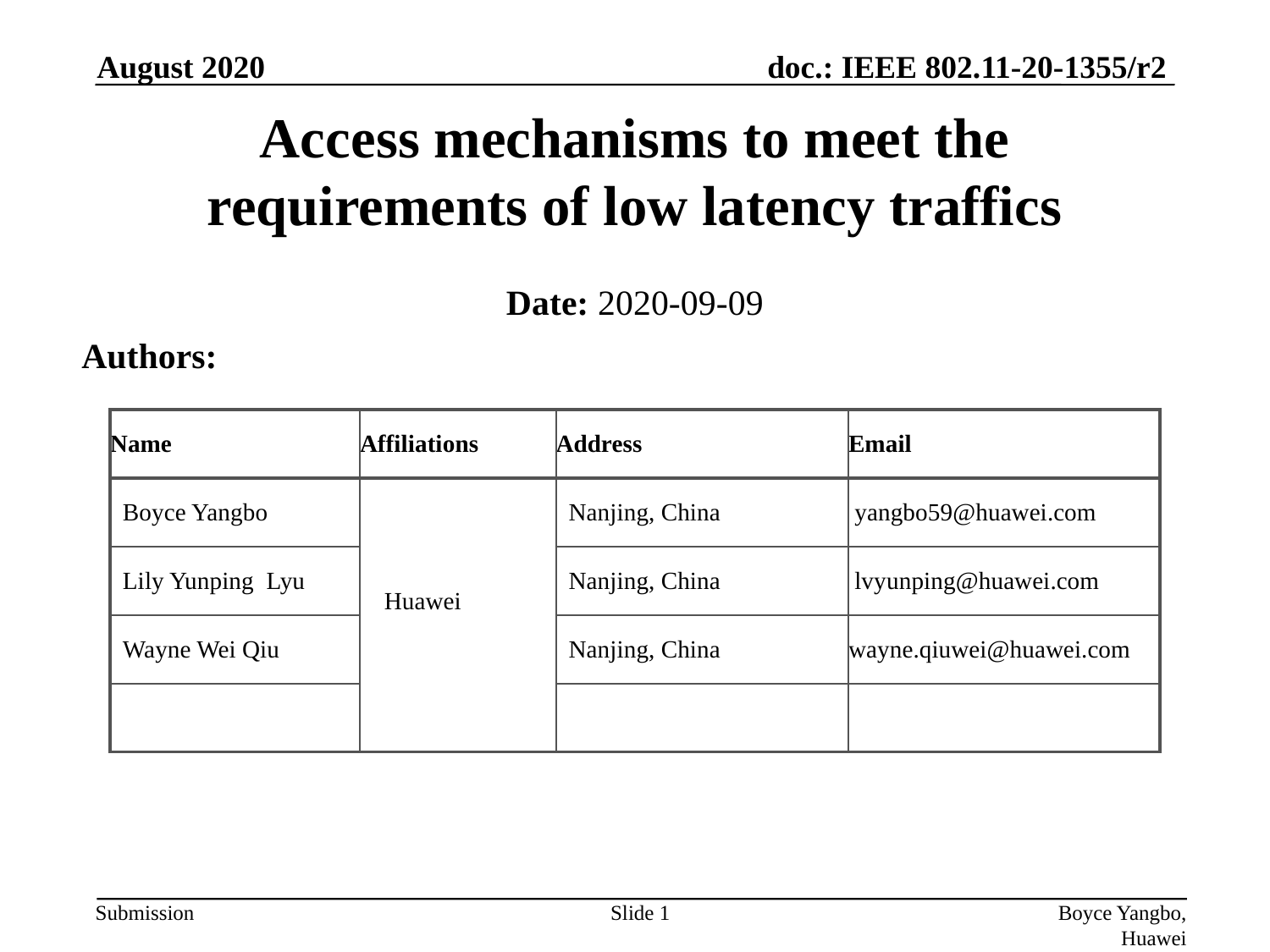

August 2020
Access mechanisms to meet the requirements of low latency traffics
Date: 2020-09-09
Authors:
| Name | Affiliations | Address | Email |
| --- | --- | --- | --- |
| Boyce Yangbo | Huawei | Nanjing, China | yangbo59@huawei.com |
| Lily Yunping Lyu |  | Nanjing, China | lvyunping@huawei.com |
| Wayne Wei Qiu |  | Nanjing, China | wayne.qiuwei@huawei.com |
|  |  |  |  |
Slide 1
Boyce Yangbo, Huawei